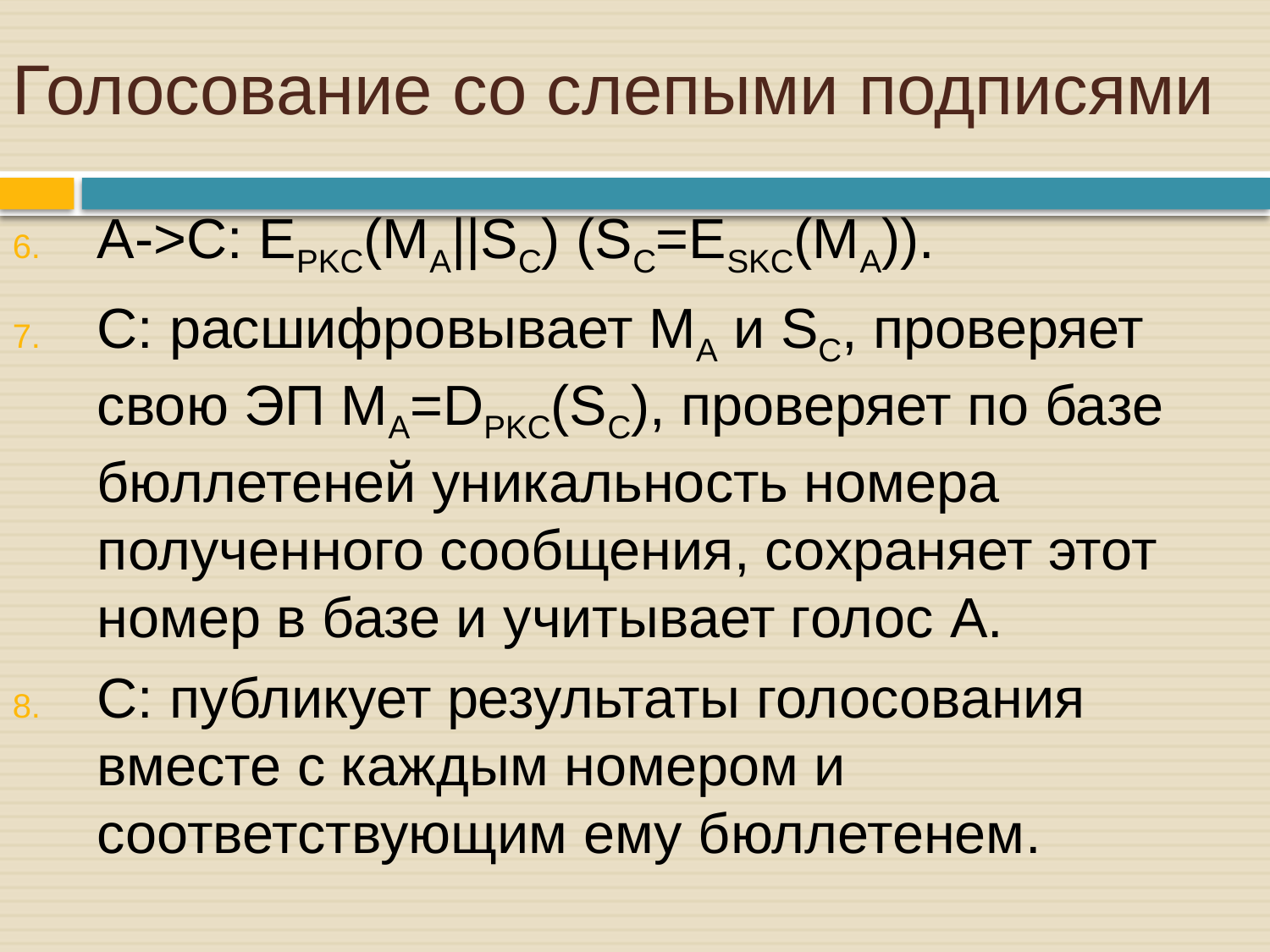

# Голосование со слепыми подписями
A->C: EPKC(MA||SC) (SC=ESKC(MA)).
C: расшифровывает MA и SC, проверяет свою ЭП MA=DPKC(SC), проверяет по базе бюллетеней уникальность номера полученного сообщения, сохраняет этот номер в базе и учитывает голос A.
C: публикует результаты голосования вместе с каждым номером и соответствующим ему бюллетенем.